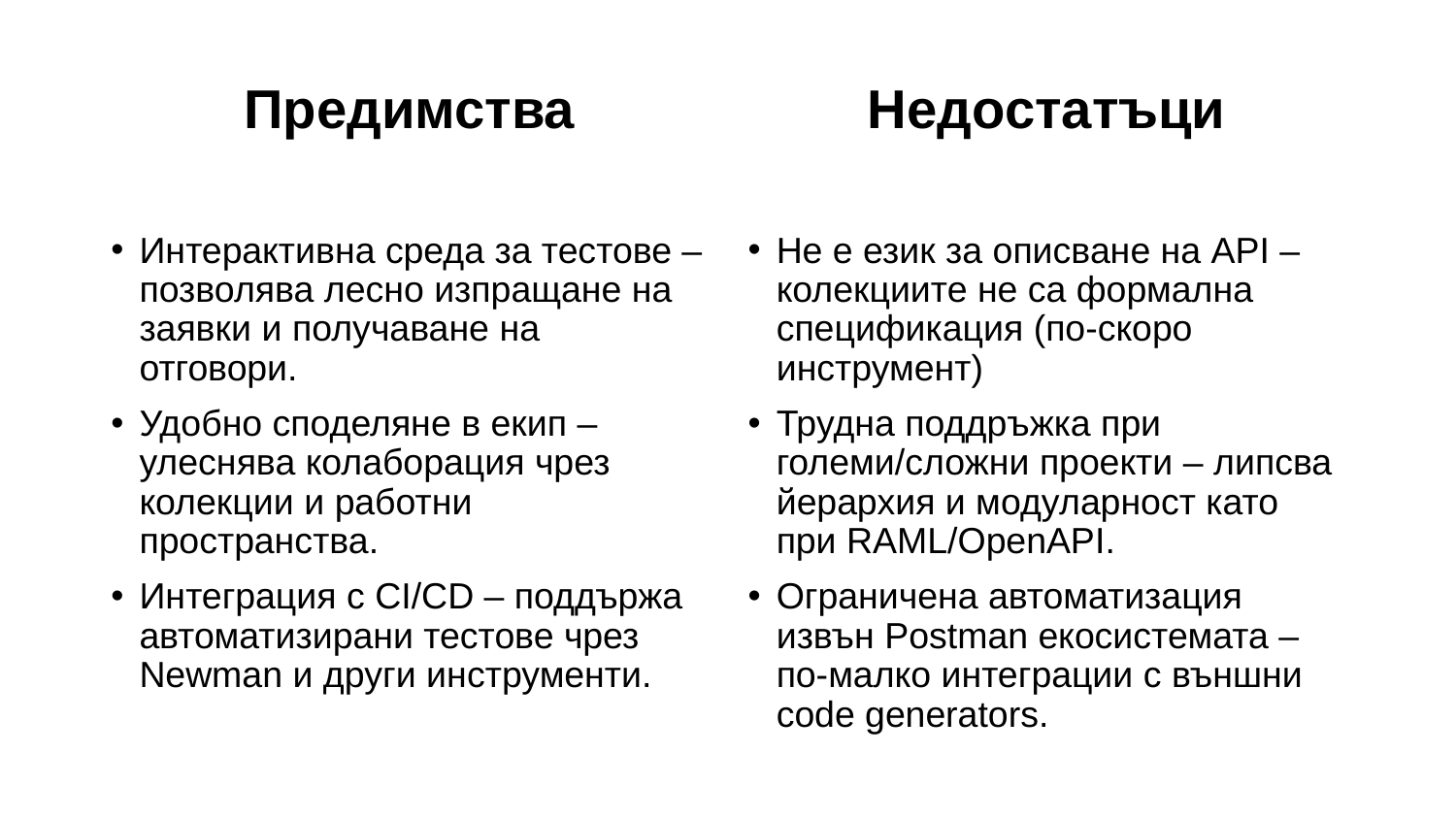

Предимства

Интерактивна среда за тестове – позволява лесно изпращане на заявки и получаване на отговори.
Удобно споделяне в екип – улеснява колаборация чрез колекции и работни пространства.
Интеграция с CI/CD – поддържа автоматизирани тестове чрез Newman и други инструменти.
Недостатъци

Не е език за описване на API – колекциите не са формална спецификация (по-скоро инструмент)
Трудна поддръжка при големи/сложни проекти – липсва йерархия и модуларност като при RAML/OpenAPI.
Ограничена автоматизация извън Postman екосистемата – по-малко интеграции с външни code generators.